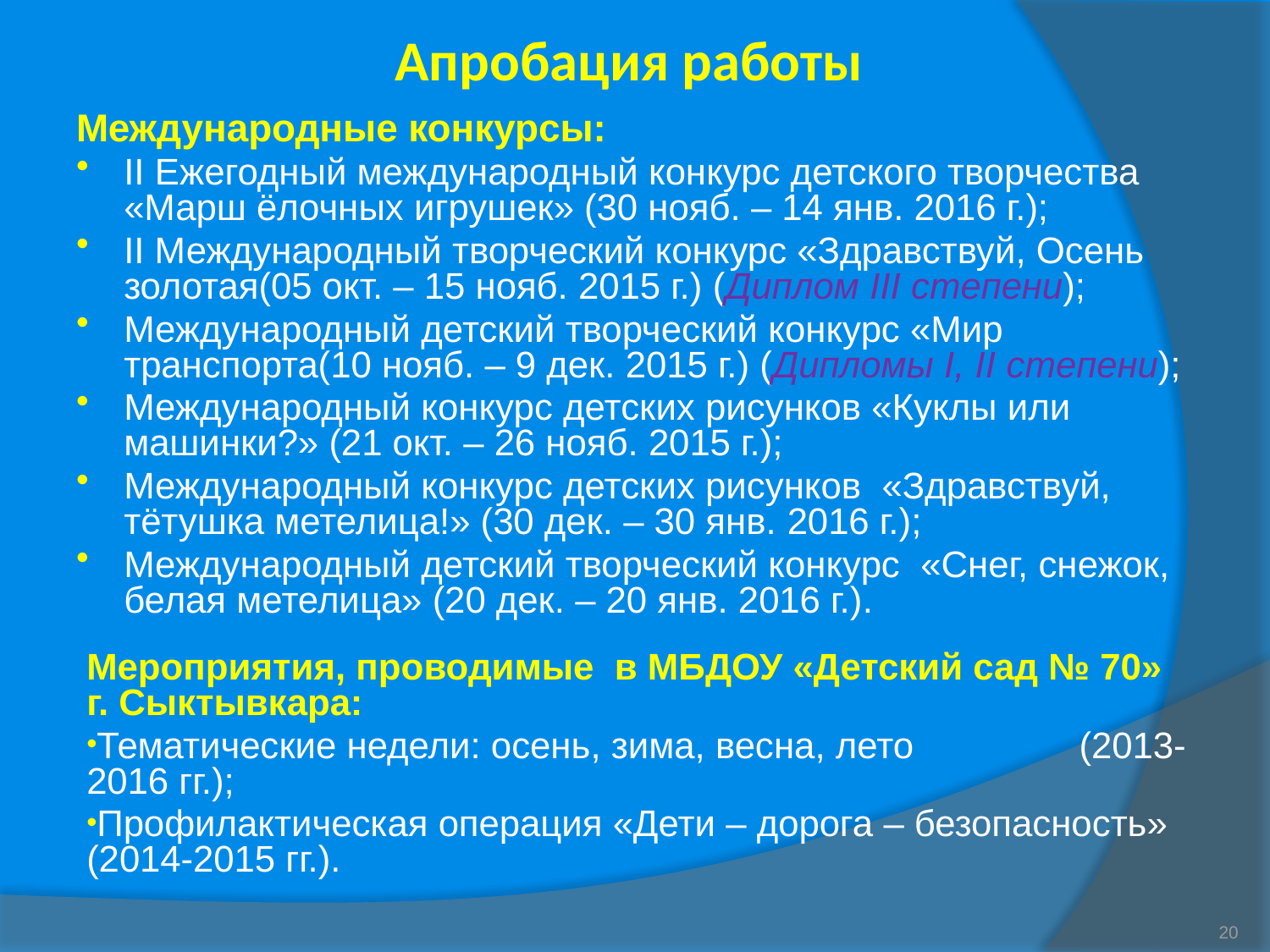

Апробация работы
Международные конкурсы:
II Ежегодный международный конкурс детского творчества «Марш ёлочных игрушек» (30 нояб. – 14 янв. 2016 г.);
II Международный творческий конкурс «Здравствуй, Осень золотая(05 окт. – 15 нояб. 2015 г.) (Диплом III степени);
Международный детский творческий конкурс «Мир транспорта(10 нояб. – 9 дек. 2015 г.) (Дипломы I, II степени);
Международный конкурс детских рисунков «Куклы или машинки?» (21 окт. – 26 нояб. 2015 г.);
Международный конкурс детских рисунков  «Здравствуй, тётушка метелица!» (30 дек. – 30 янв. 2016 г.);
Международный детский творческий конкурс  «Снег, снежок, белая метелица» (20 дек. – 20 янв. 2016 г.).
Мероприятия, проводимые  в МБДОУ «Детский сад № 70»     г. Сыктывкара:
Тематические недели: осень, зима, весна, лето                (2013-2016 гг.);
Профилактическая операция «Дети – дорога – безопасность» (2014-2015 гг.).
20